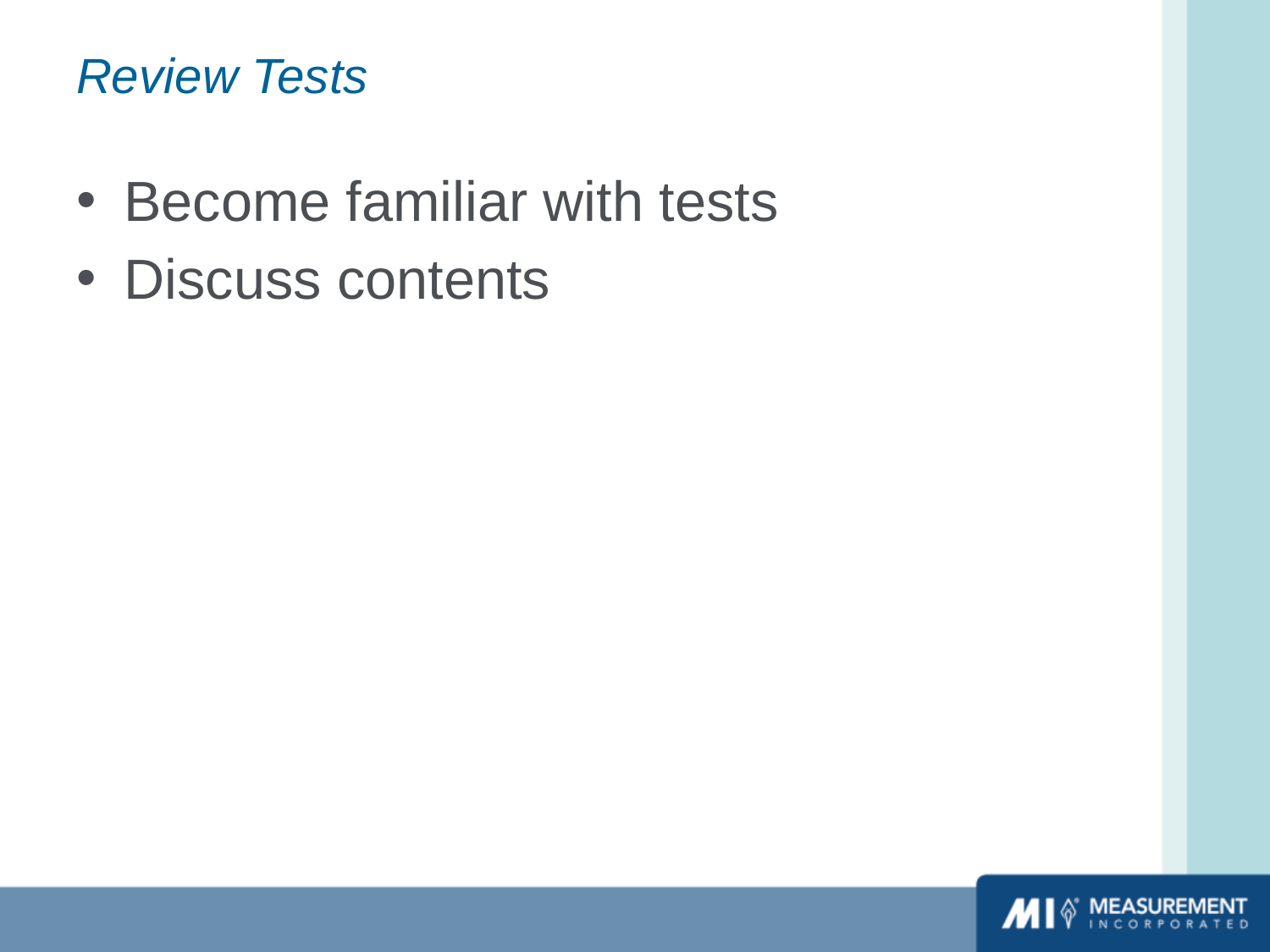

# Review Tests
Become familiar with tests
Discuss contents